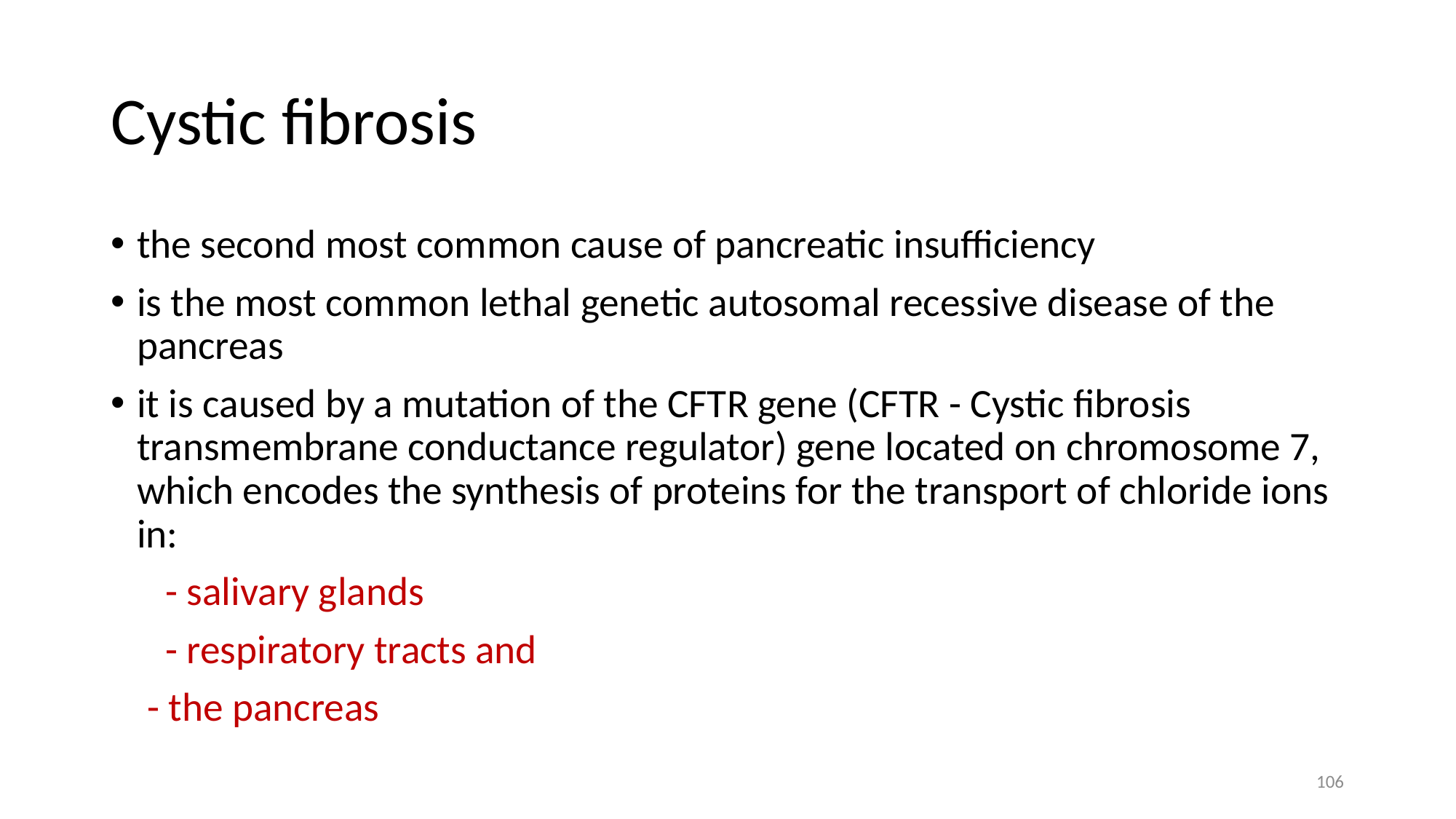

# Cystic fibrosis
the second most common cause of pancreatic insufficiency
is the most common lethal genetic autosomal recessive disease of the pancreas
it is caused by a mutation of the CFTR gene (CFTR - Cystic fibrosis transmembrane conductance regulator) gene located on chromosome 7, which encodes the synthesis of proteins for the transport of chloride ions in:
      - salivary glands
      - respiratory tracts and
    - the pancreas
106